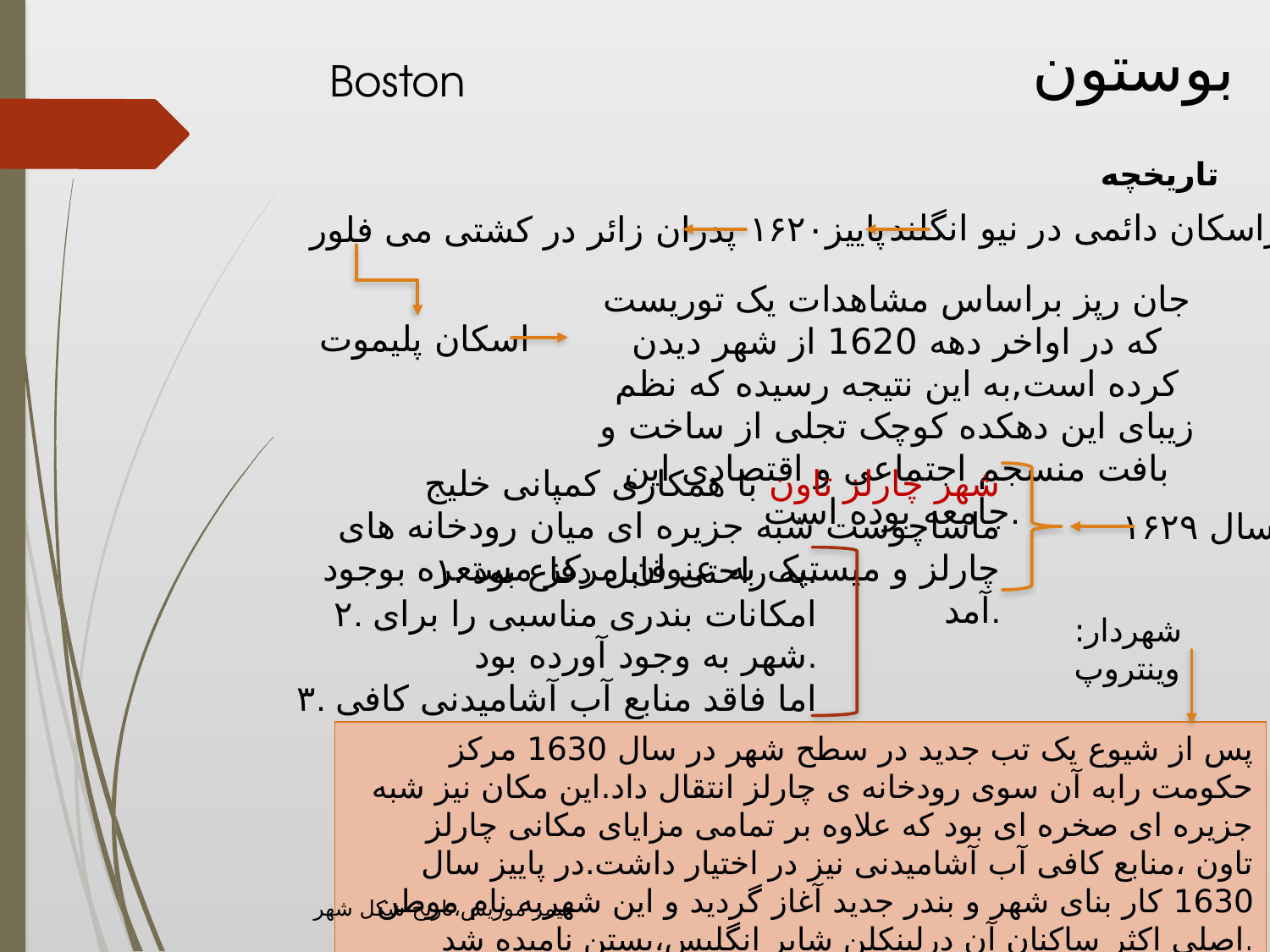

بوستون
Boston
تاریخچه
 آغازاسکان دائمی در نیو انگلند
پاییز۱۶۲۰
پدران زائر در کشتی می فلور
جان رپز براساس مشاهدات یک توریست که در اواخر دهه 1620 از شهر دیدن کرده است,به این نتیجه رسیده که نظم زیبای این دهکده کوچک تجلی از ساخت و بافت منسجم اجتماعی و اقتصادی این جامعه بوده است.
اسکان پلیموت
شهر چارلز تاون با همکاری کمپانی خلیج ماساچوست شبه جزیره ای میان رودخانه های چارلز و میستیک به عنوان مرکز مستعره بوجود آمد.

سال ۱۶۲۹
۱. به راحتی قابل دفاع بود.
۲. امکانات بندری مناسبی را برای شهر به وجود آورده بود.
۳. اما فاقد منابع آب آشامیدنی کافی بود.

شهردار: وینتروپ
پس از شیوع یک تب جدید در سطح شهر در سال 1630 مرکز حکومت رابه آن سوی رودخانه ی چارلز انتقال داد.این مکان نیز شبه جزیره ای صخره ای بود که علاوه بر تمامی مزایای مکانی چارلز تاون ،منابع کافی آب آشامیدنی نیز در اختیار داشت.در پاییز سال 1630 کار بنای شهر و بندر جدید آغاز گردید و این شهربه نام موطن اصلی اکثر ساکنان آن درلینکلن شایر انگلیس،بستن نامیده شد.
جیمز موریس،تاریخ شکل شهر